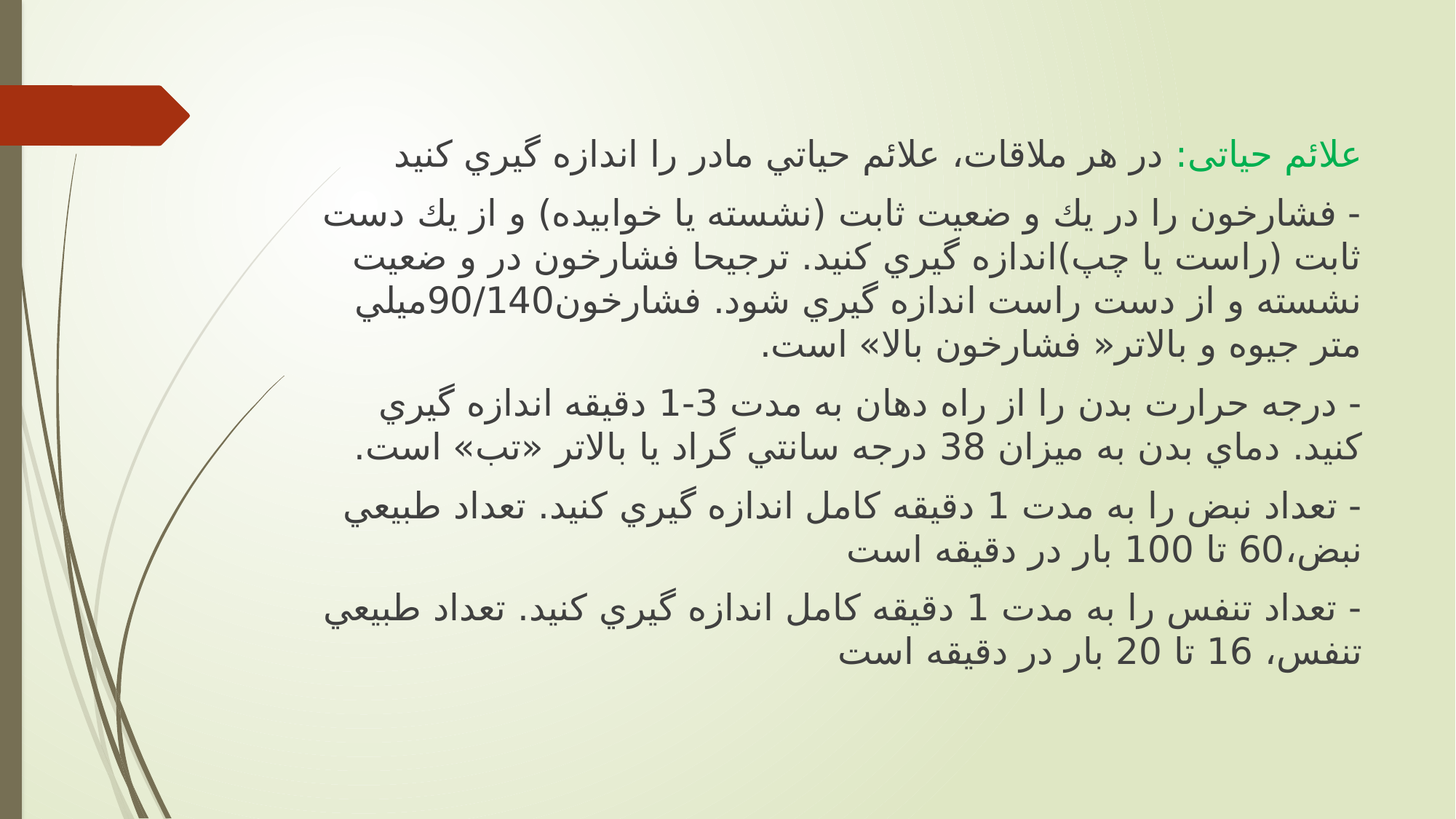

علائم حیاتی: در هر ملاقات، علائم حیاتي مادر را اندازه گیري کنید
- فشارخون را در يك و ضعیت ثابت (نشسته يا خوابیده) و از يك دست ثابت (راست يا چپ)اندازه گیري کنید. ترجیحا فشارخون در و ضعیت نشسته و از دست راست اندازه گیري شود. فشارخون90/140میلي متر جیوه و بالاتر« فشارخون بالا» است.
- درجه حرارت بدن را از راه دهان به مدت 3-1 دقیقه اندازه گیري کنید. دماي بدن به میزان 38 درجه سانتي گراد يا بالاتر «تب» است.
- تعداد نبض را به مدت 1 دقیقه کامل اندازه گیري کنید. تعداد طبیعي نبض،60 تا 100 بار در دقیقه است
- تعداد تنفس را به مدت 1 دقیقه کامل اندازه گیري کنید. تعداد طبیعي تنفس، 16 تا 20 بار در دقیقه است